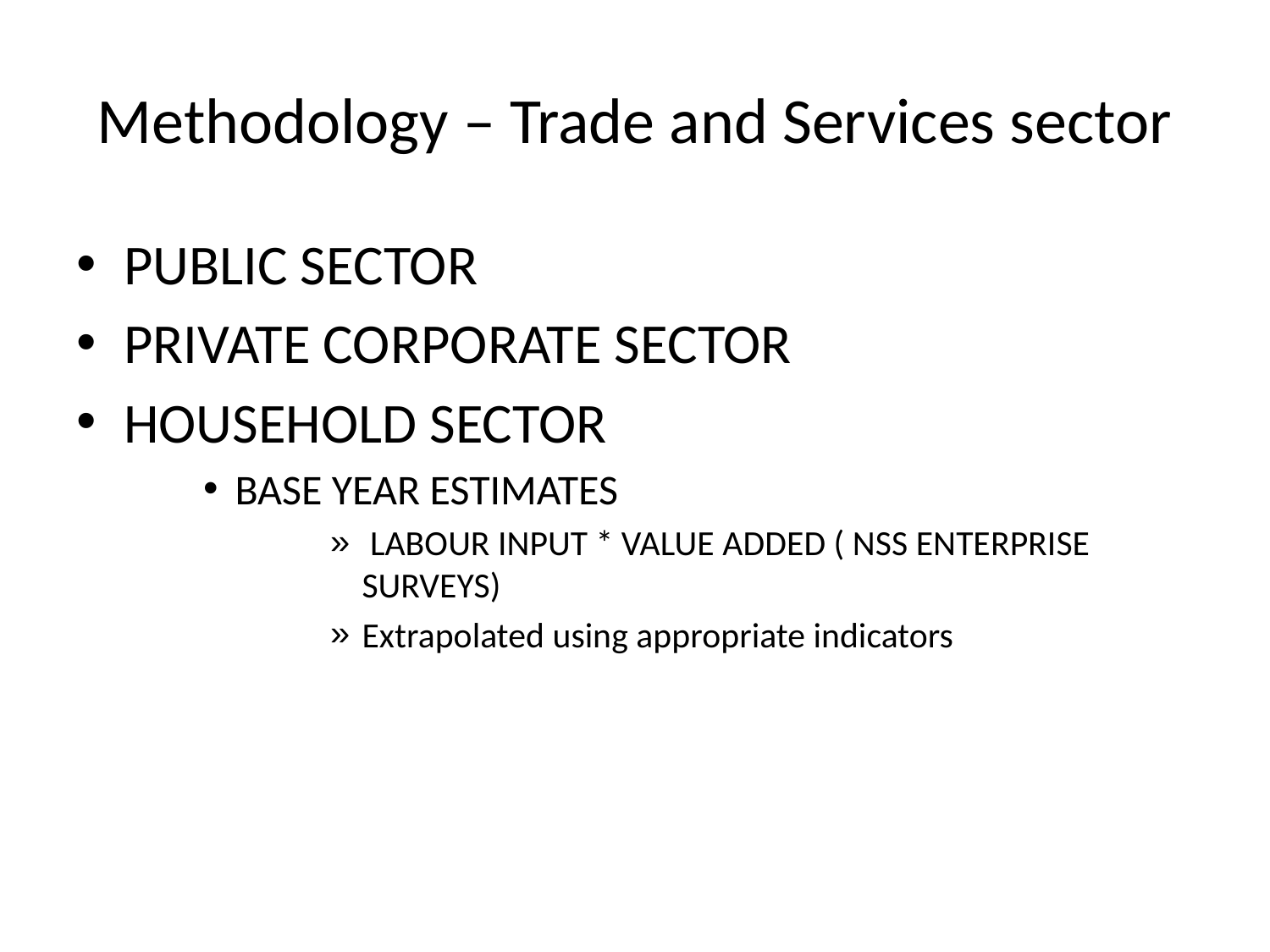

# Methodology – Trade and Services sector
PUBLIC SECTOR
PRIVATE CORPORATE SECTOR
HOUSEHOLD SECTOR
BASE YEAR ESTIMATES
 LABOUR INPUT * VALUE ADDED ( NSS ENTERPRISE SURVEYS)
Extrapolated using appropriate indicators